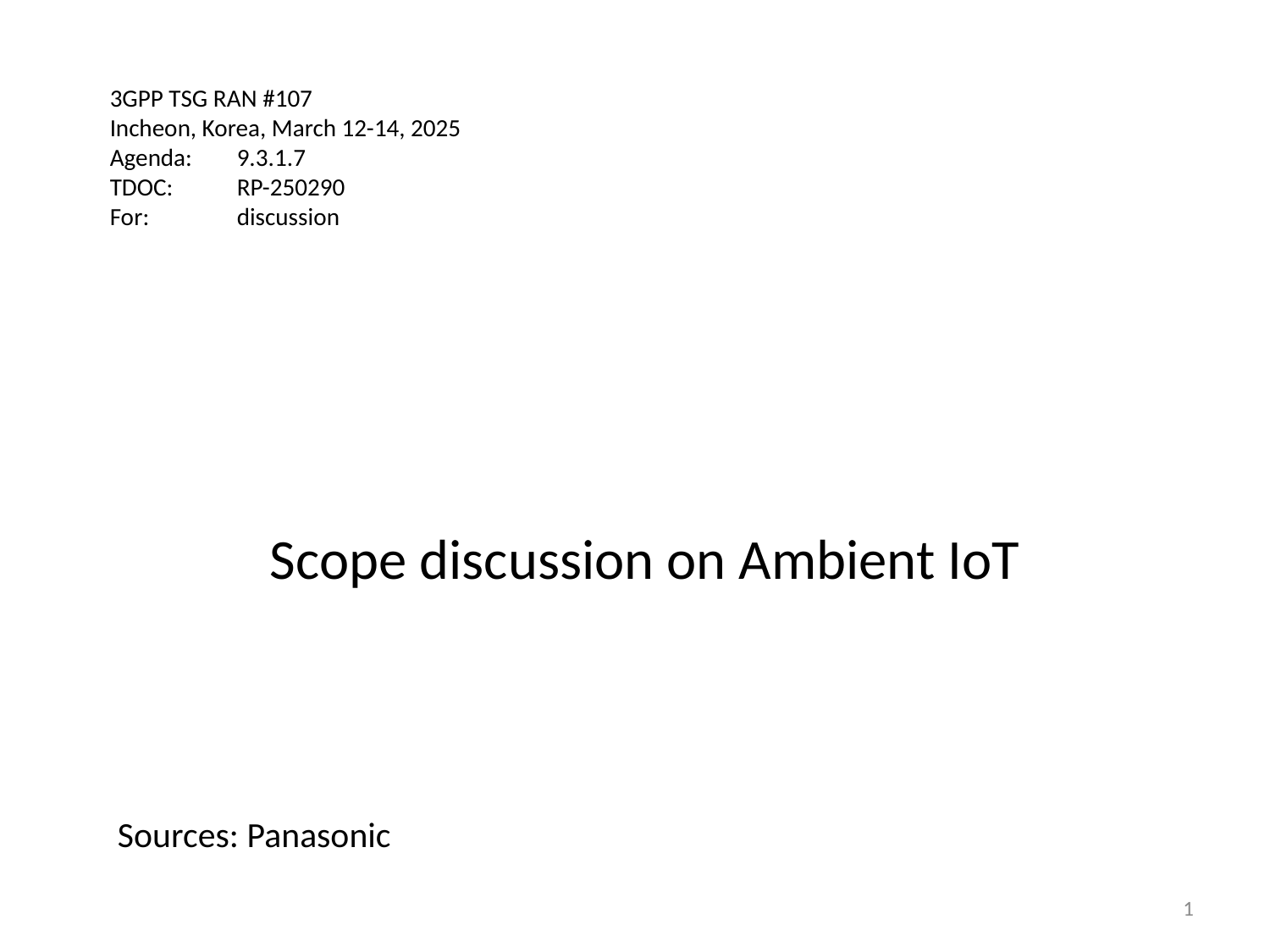

3GPP TSG RAN #107
Incheon, Korea, March 12-14, 2025
Agenda:	9.3.1.7
TDOC:	RP-250290
For:	discussion
# Scope discussion on Ambient IoT
Sources: Panasonic
1